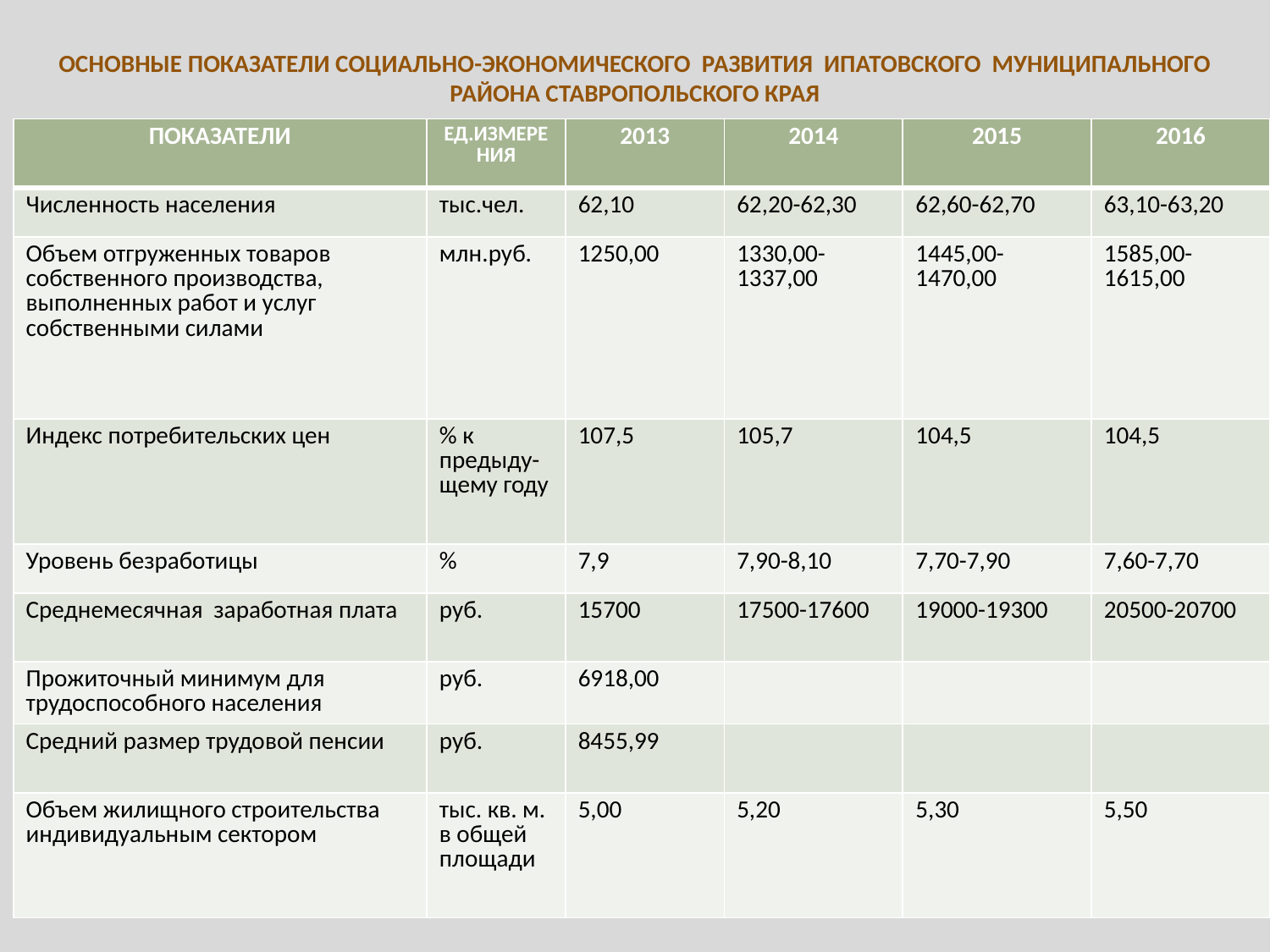

ОСНОВНЫЕ ПОКАЗАТЕЛИ СОЦИАЛЬНО-ЭКОНОМИЧЕСКОГО  РАЗВИТИЯ  ИПАТОВСКОГО  МУНИЦИПАЛЬНОГО РАЙОНА СТАВРОПОЛЬСКОГО КРАЯ
| ПОКАЗАТЕЛИ | ЕД.ИЗМЕРЕНИЯ | 2013 | 2014 | 2015 | 2016 |
| --- | --- | --- | --- | --- | --- |
| Численность населения | тыс.чел. | 62,10 | 62,20-62,30 | 62,60-62,70 | 63,10-63,20 |
| Объем отгруженных товаров собственного производства, выполненных работ и услуг собственными силами | млн.руб. | 1250,00 | 1330,00-1337,00 | 1445,00-1470,00 | 1585,00-1615,00 |
| Индекс потребительских цен | % к предыду- щему году | 107,5 | 105,7 | 104,5 | 104,5 |
| Уровень безработицы | % | 7,9 | 7,90-8,10 | 7,70-7,90 | 7,60-7,70 |
| Среднемесячная заработная плата | руб. | 15700 | 17500-17600 | 19000-19300 | 20500-20700 |
| Прожиточный минимум для трудоспособного населения | руб. | 6918,00 |  |  |  |
| Средний размер трудовой пенсии | руб. | 8455,99 |  |  |  |
| Объем жилищного строительства индивидуальным сектором | тыс. кв. м. в общей площади | 5,00 | 5,20 | 5,30 | 5,50 |